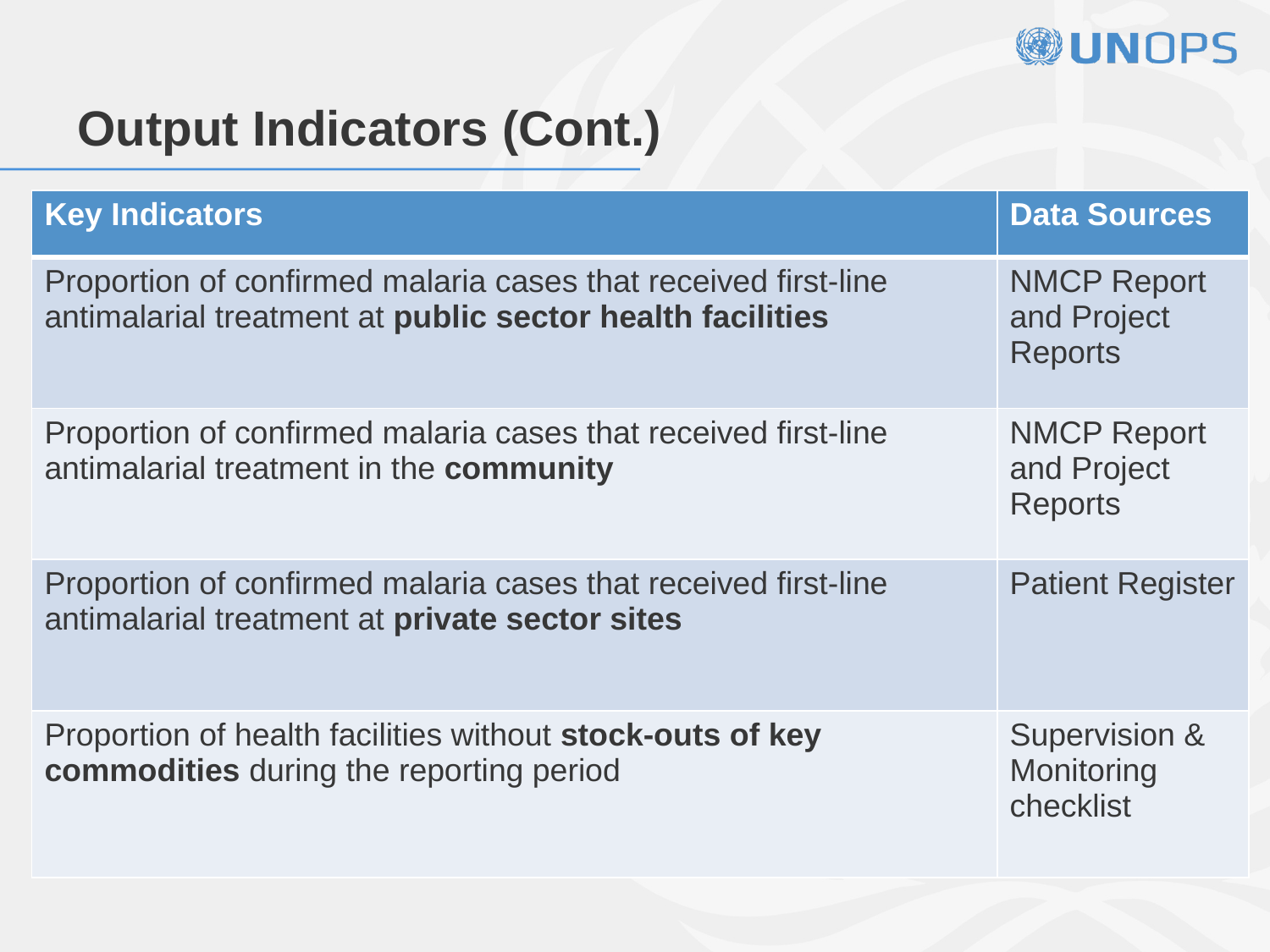

# Output Indicators (Cont.)
| Key Indicators | Data Sources |
| --- | --- |
| Proportion of confirmed malaria cases that received first-line antimalarial treatment at public sector health facilities | NMCP Report and Project Reports |
| Proportion of confirmed malaria cases that received first-line antimalarial treatment in the community | NMCP Report and Project Reports |
| Proportion of confirmed malaria cases that received first-line antimalarial treatment at private sector sites | Patient Register |
| Proportion of health facilities without stock-outs of key commodities during the reporting period | Supervision & Monitoring checklist |